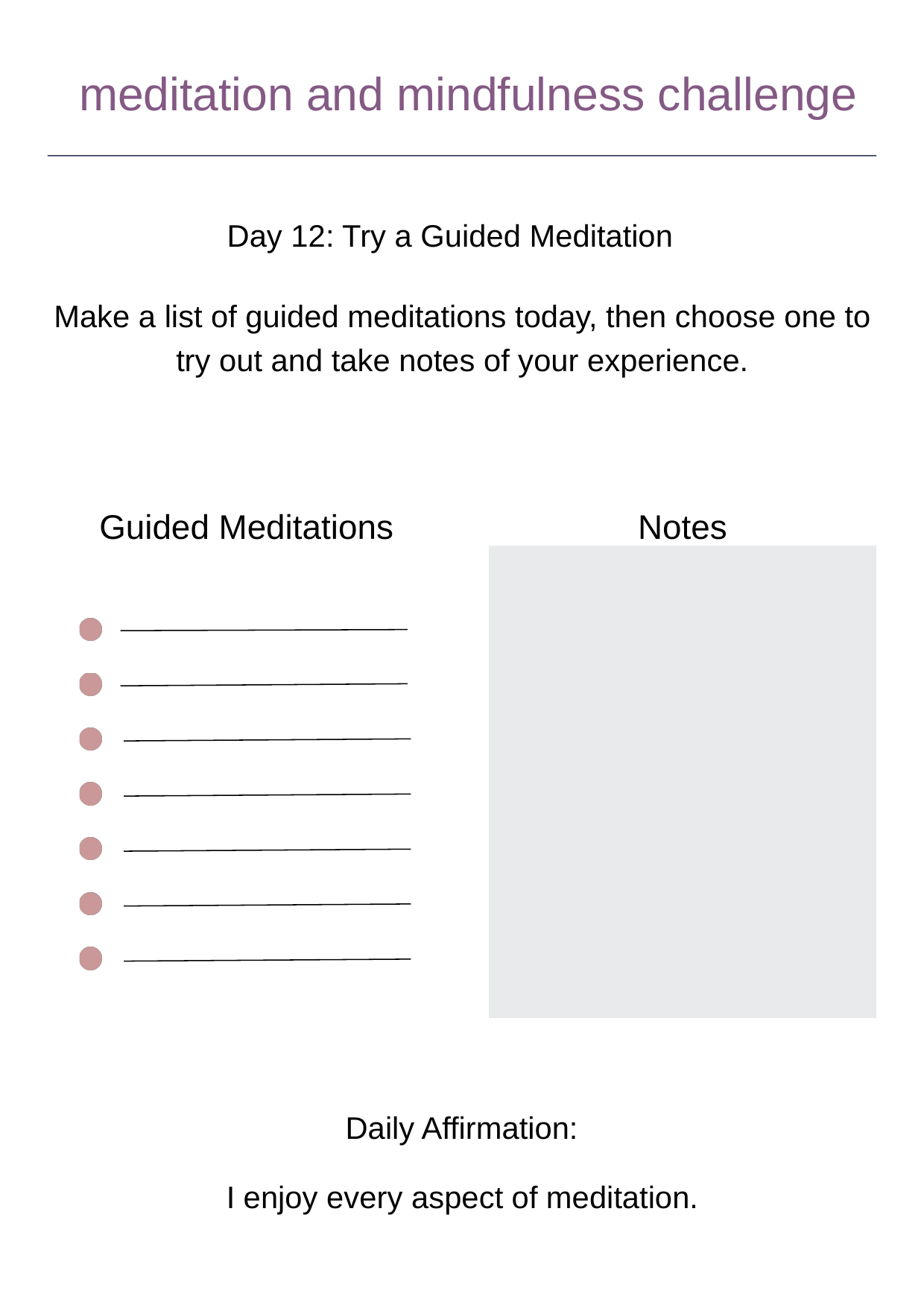

meditation and mindfulness challenge

Day 12: Try a Guided Meditation

Make a list of guided meditations today, then choose one to try out and take notes of your experience.
Guided Meditations
Notes

Daily Affirmation:
I enjoy every aspect of meditation.